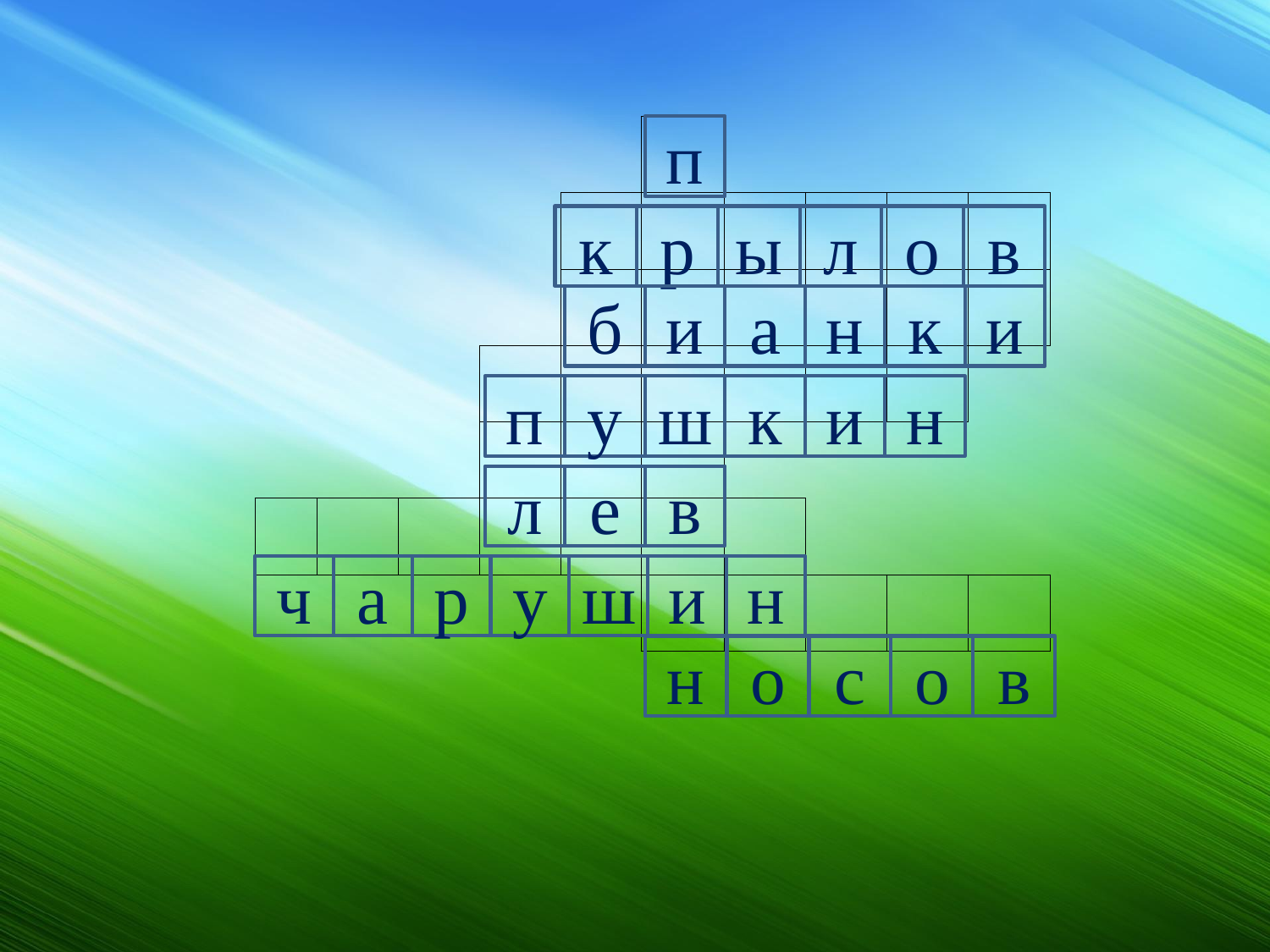

|  |  |  |  |  |  |  |  |  |  |  |
| --- | --- | --- | --- | --- | --- | --- | --- | --- | --- | --- |
|  |  |  |  |  |  |  |  |  |  |  |
|  |  |  |  |  |  |  |  |  |  |  |
|  |  |  |  |  |  |  |  |  |  |  |
|  |  |  |  |  |  |  |  |  |  |  |
|  |  |  |  |  |  |  |  |  |  |  |
|  |  |  |  |  |  |  |  |  |  |  |
|  |  |  |  |  |  |  |  |  |  |  |
|  |  |  |  |  |  |  |  |  |  |  |
|  |  |  |  |  |  |  |  |  |  |  |
|  |  |  |  |  |  |  |  |  |  |  |
|  |  |  |  |  |  |  |  |  |  |  |
п
к
р
ы
л
о
в
б
и
а
н
к
и
п
у
ш
к
и
н
л
е
в
ч
а
р
у
ш
и
н
н
о
с
о
в